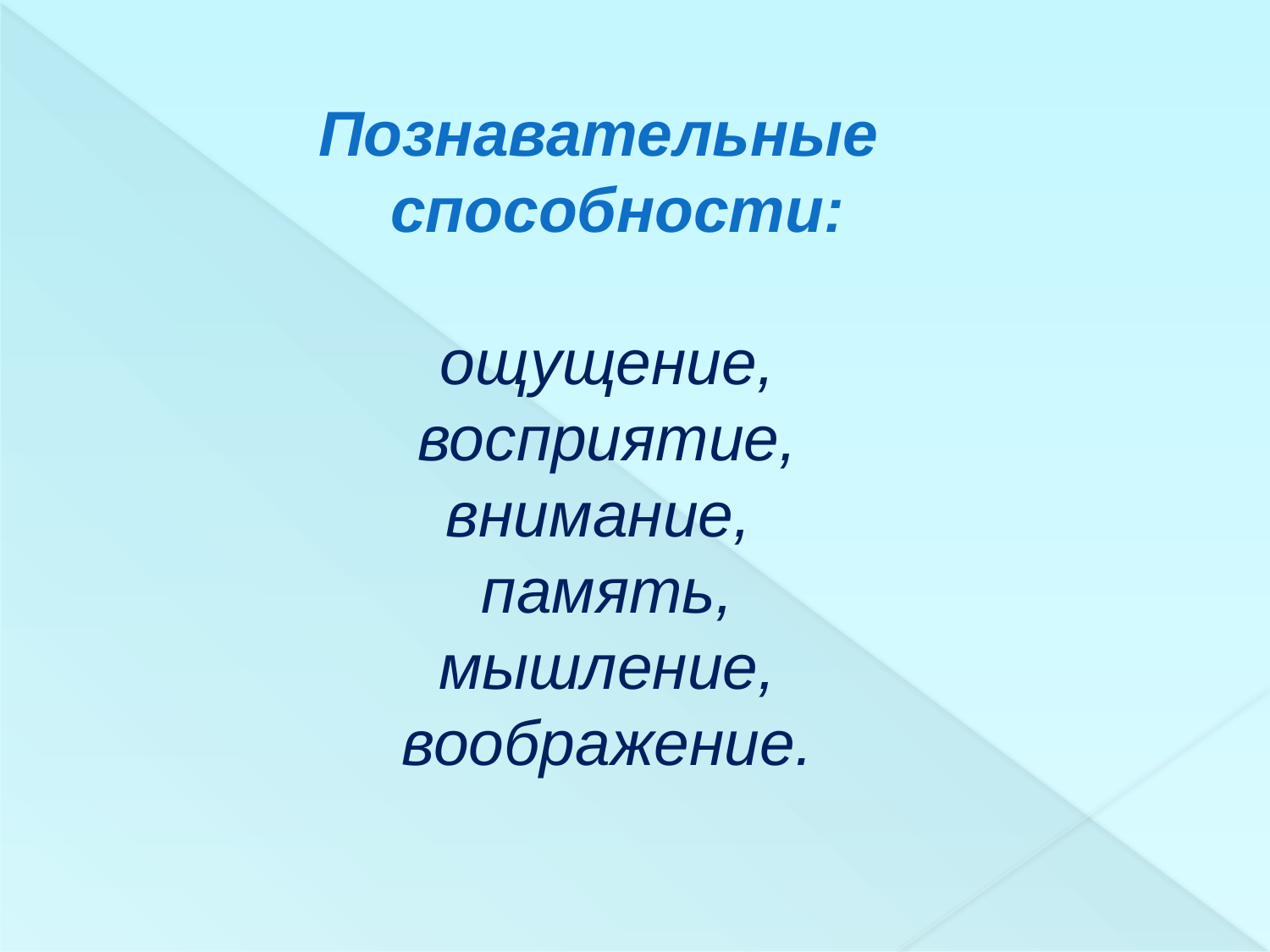

Познавательные   способности:

ощущение, восприятие, внимание,
память, мышление, воображение.